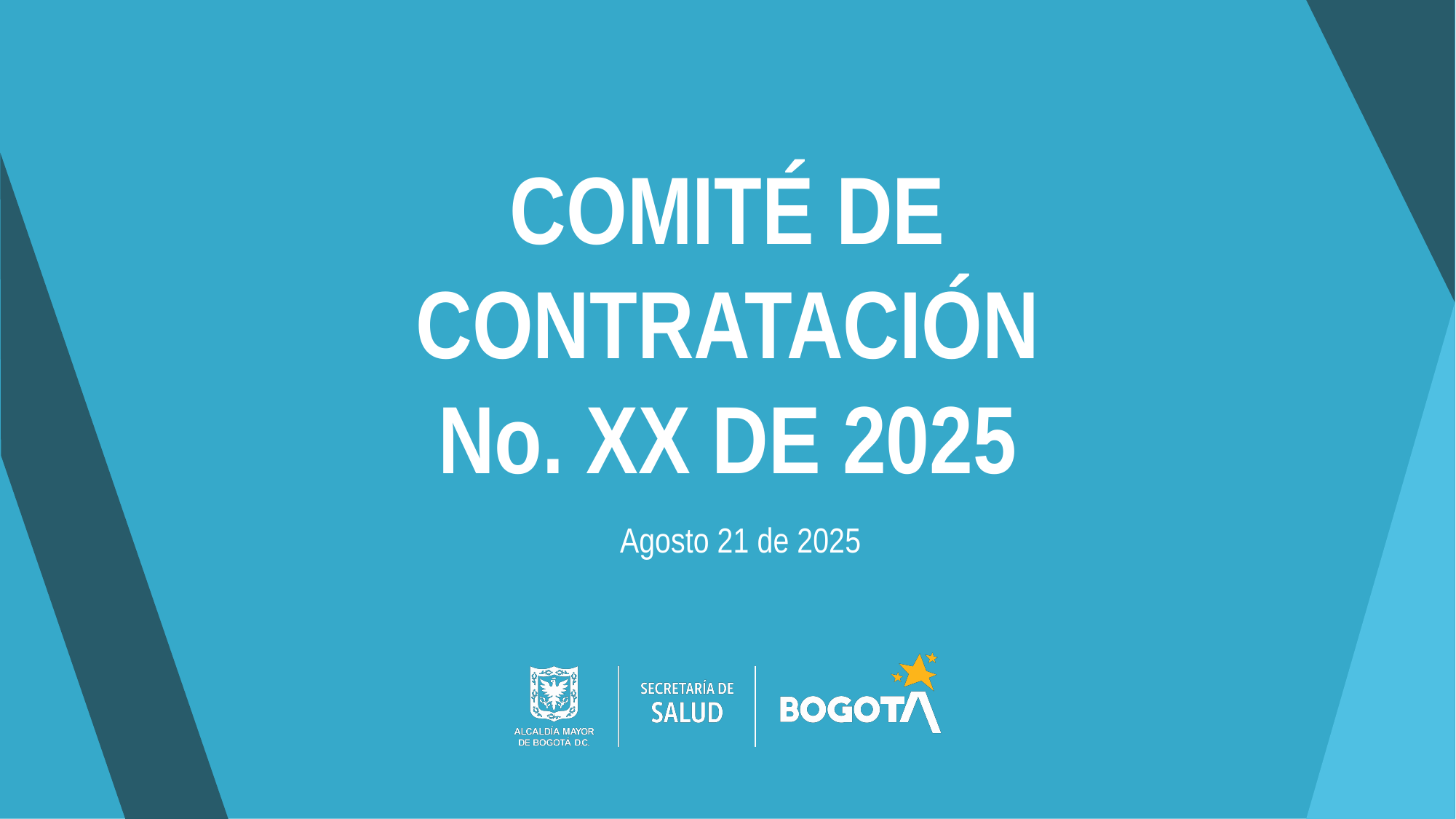

COMITÉ DE CONTRATACIÓN
No. XX DE 2025
Agosto 21 de 2025